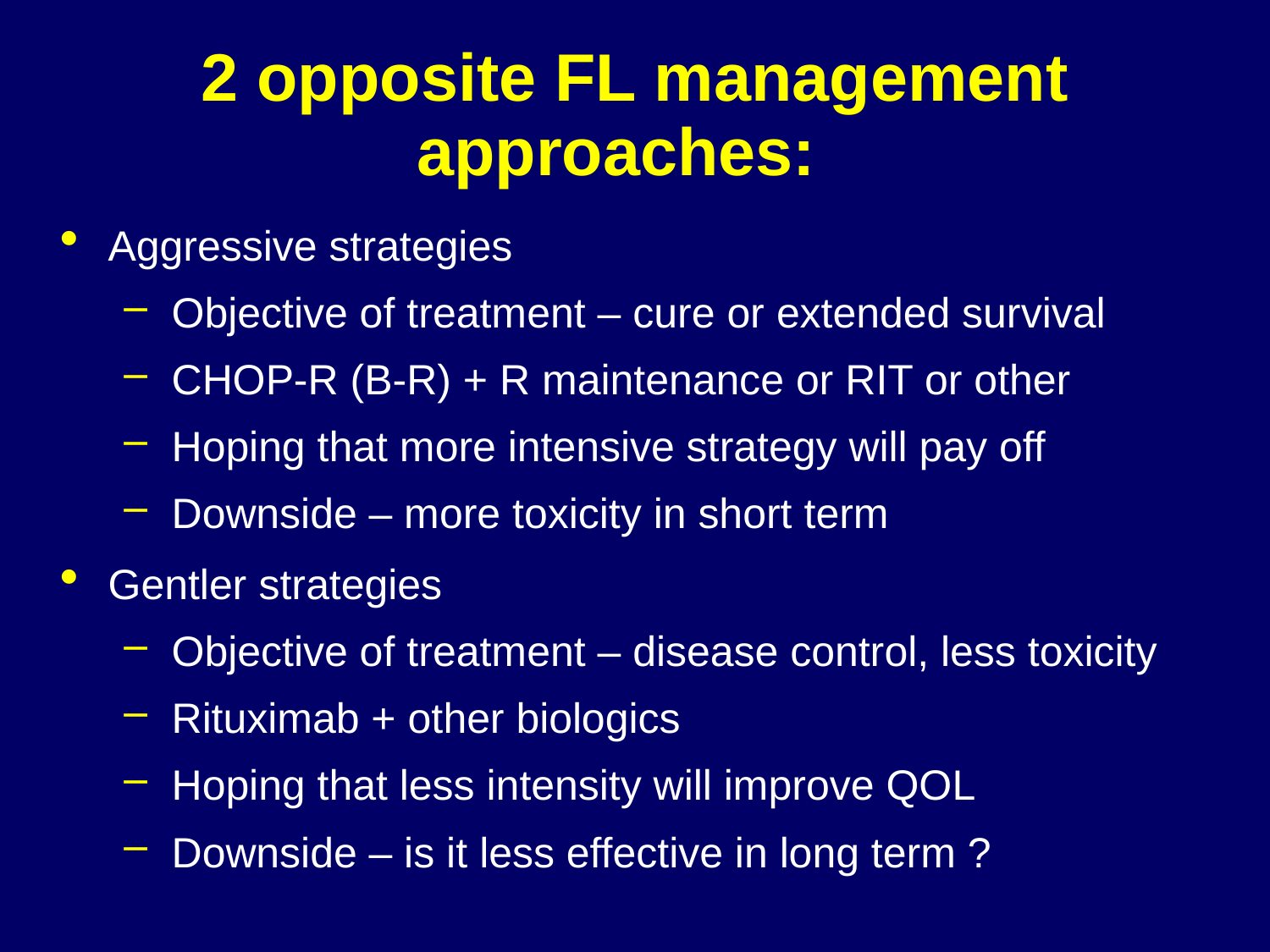

# 2 opposite FL management approaches:
Aggressive strategies
Objective of treatment – cure or extended survival
CHOP-R (B-R) + R maintenance or RIT or other
Hoping that more intensive strategy will pay off
Downside – more toxicity in short term
Gentler strategies
Objective of treatment – disease control, less toxicity
Rituximab + other biologics
Hoping that less intensity will improve QOL
Downside – is it less effective in long term ?